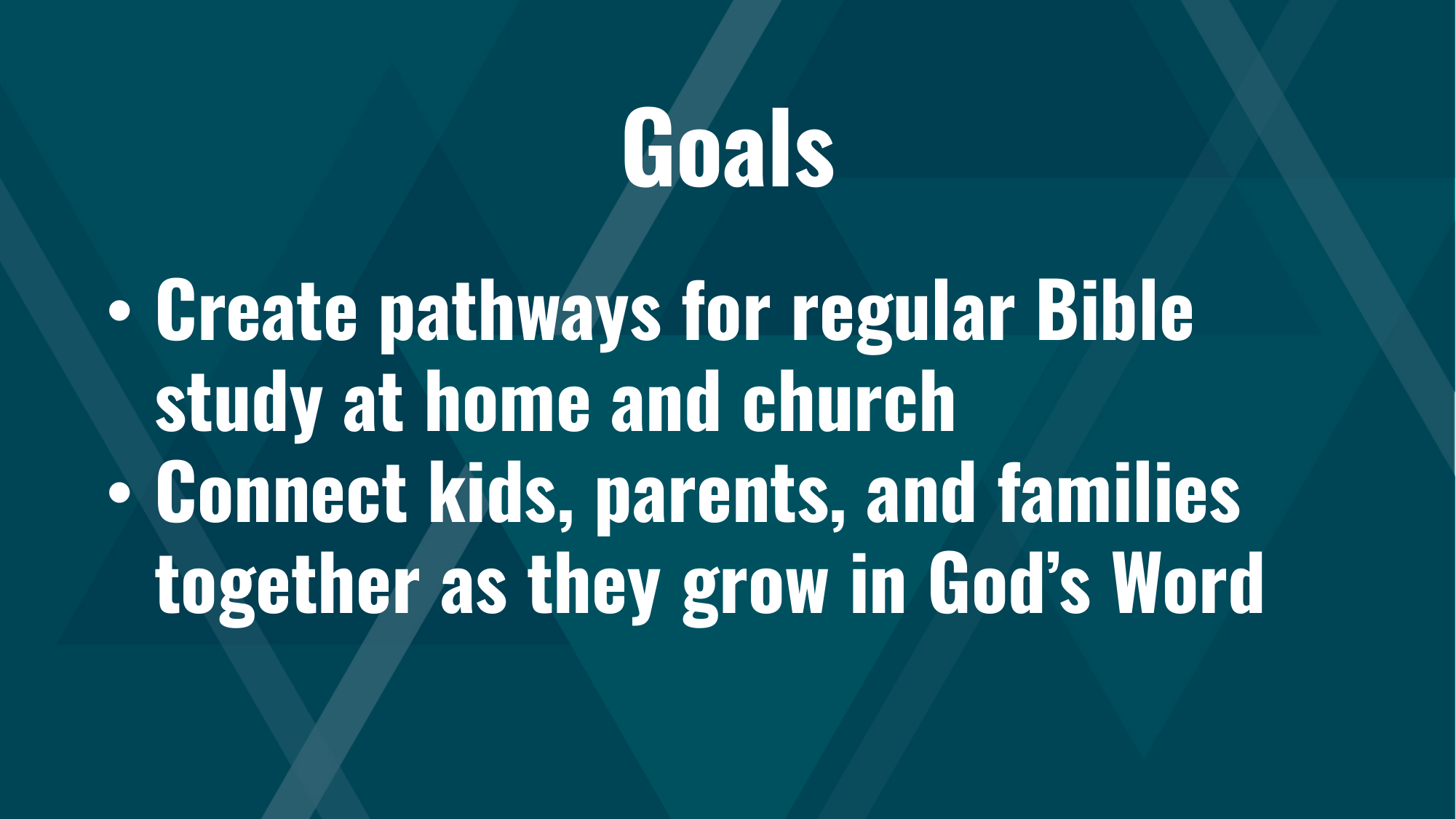

Goals

Create pathways for regular Bible study at home and church
Connect kids, parents, and families together as they grow in God’s Word